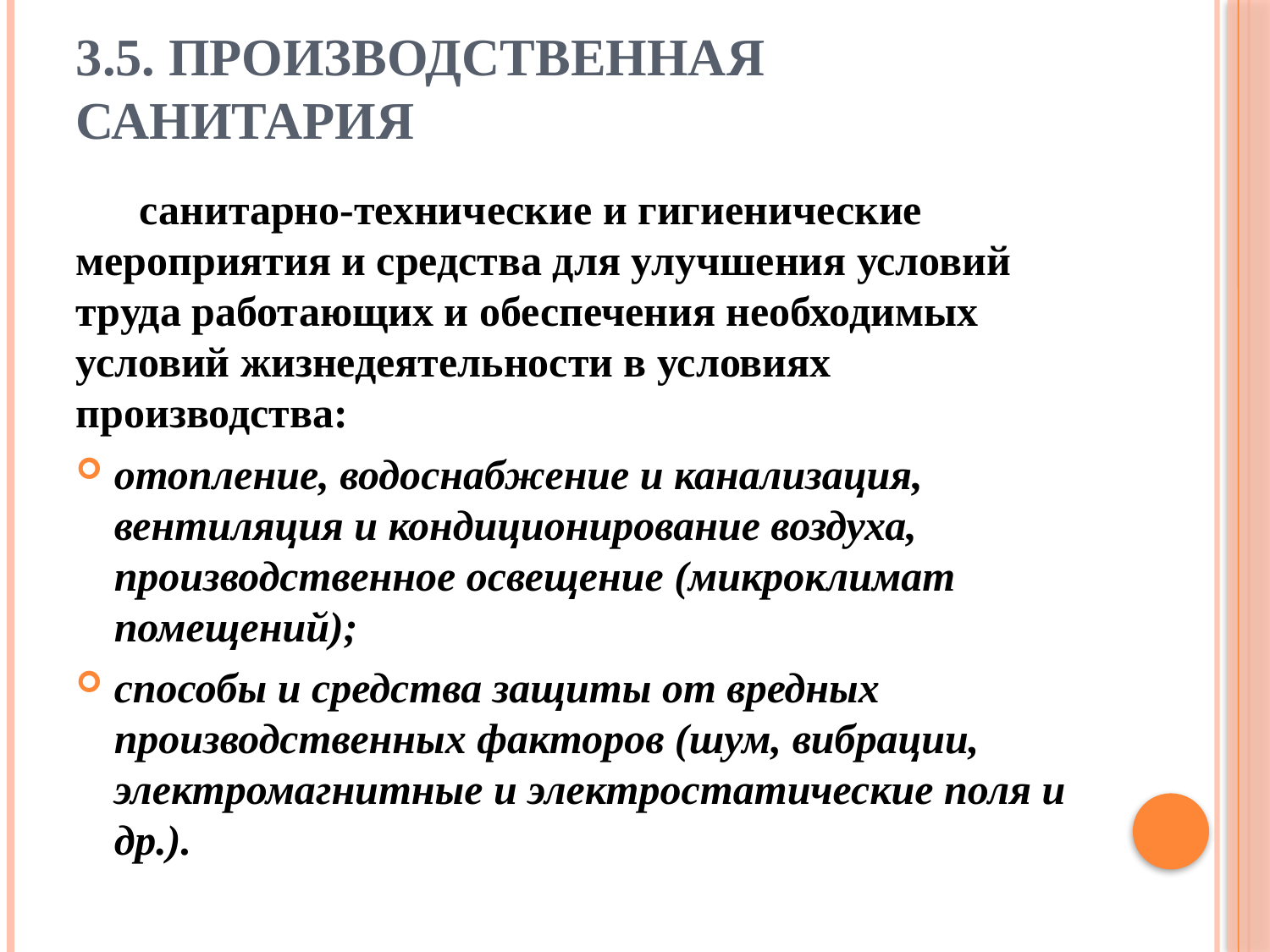

# 3.5. Производственная санитария
      сани­тарно-технические и гигиенические мероприятия и средства для улучшения условий труда работающих и обеспечения необходимых условий жизнедея­тельности в условиях производства:
отопление, водоснабжение и канализа­ция, вентиляция и кондиционирование воздуха, производственное освеще­ние (микроклимат помещений);
способы и средства защиты от вредных производственных факторов (шум, вибрации, электромагнитные и электростатические поля и др.).